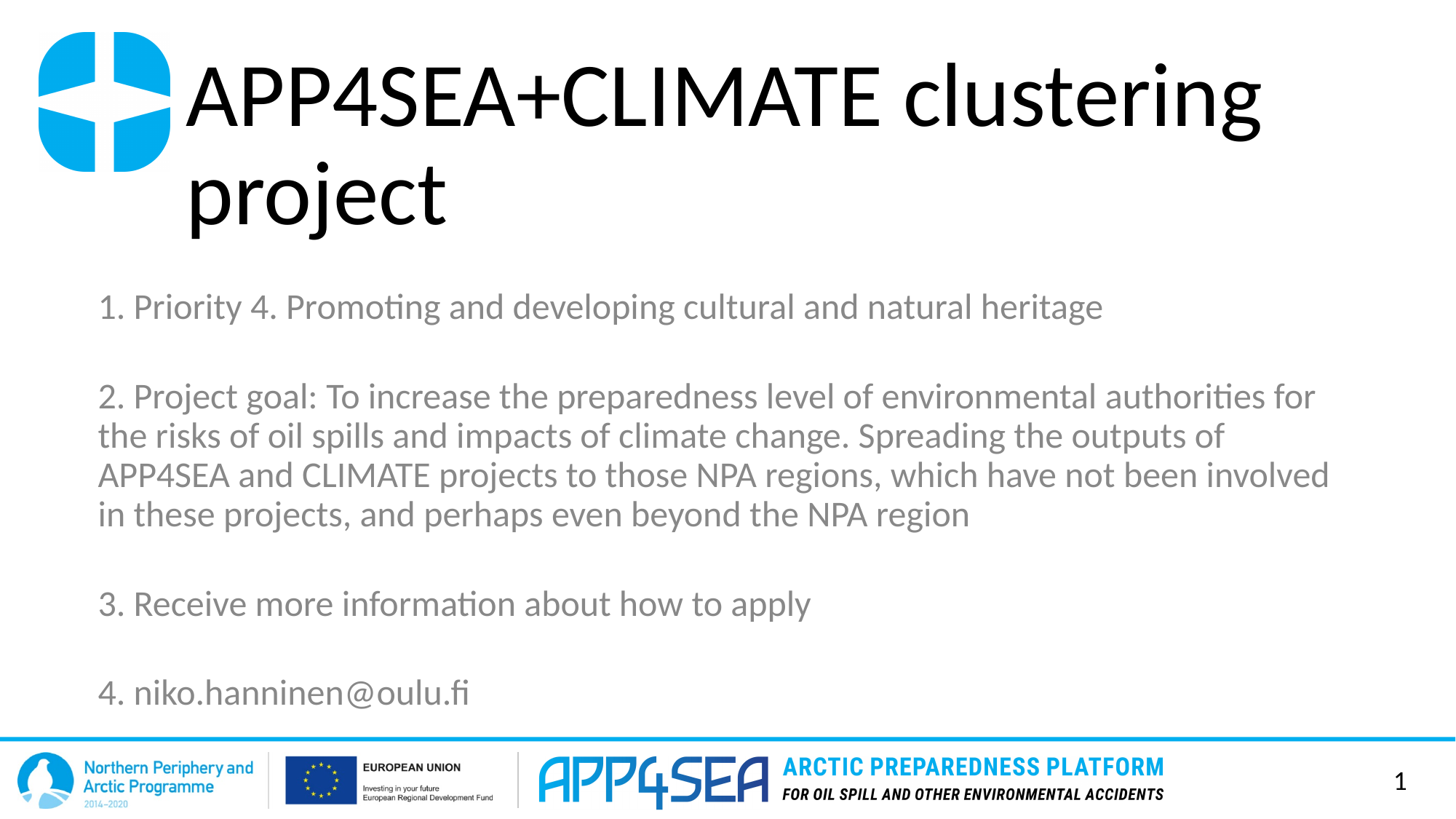

# APP4SEA+CLIMATE clustering project
1. Priority 4. Promoting and developing cultural and natural heritage

2. Project goal: To increase the preparedness level of environmental authorities for the risks of oil spills and impacts of climate change. Spreading the outputs of APP4SEA and CLIMATE projects to those NPA regions, which have not been involved in these projects, and perhaps even beyond the NPA region

3. Receive more information about how to apply

4. niko.hanninen@oulu.fi
1